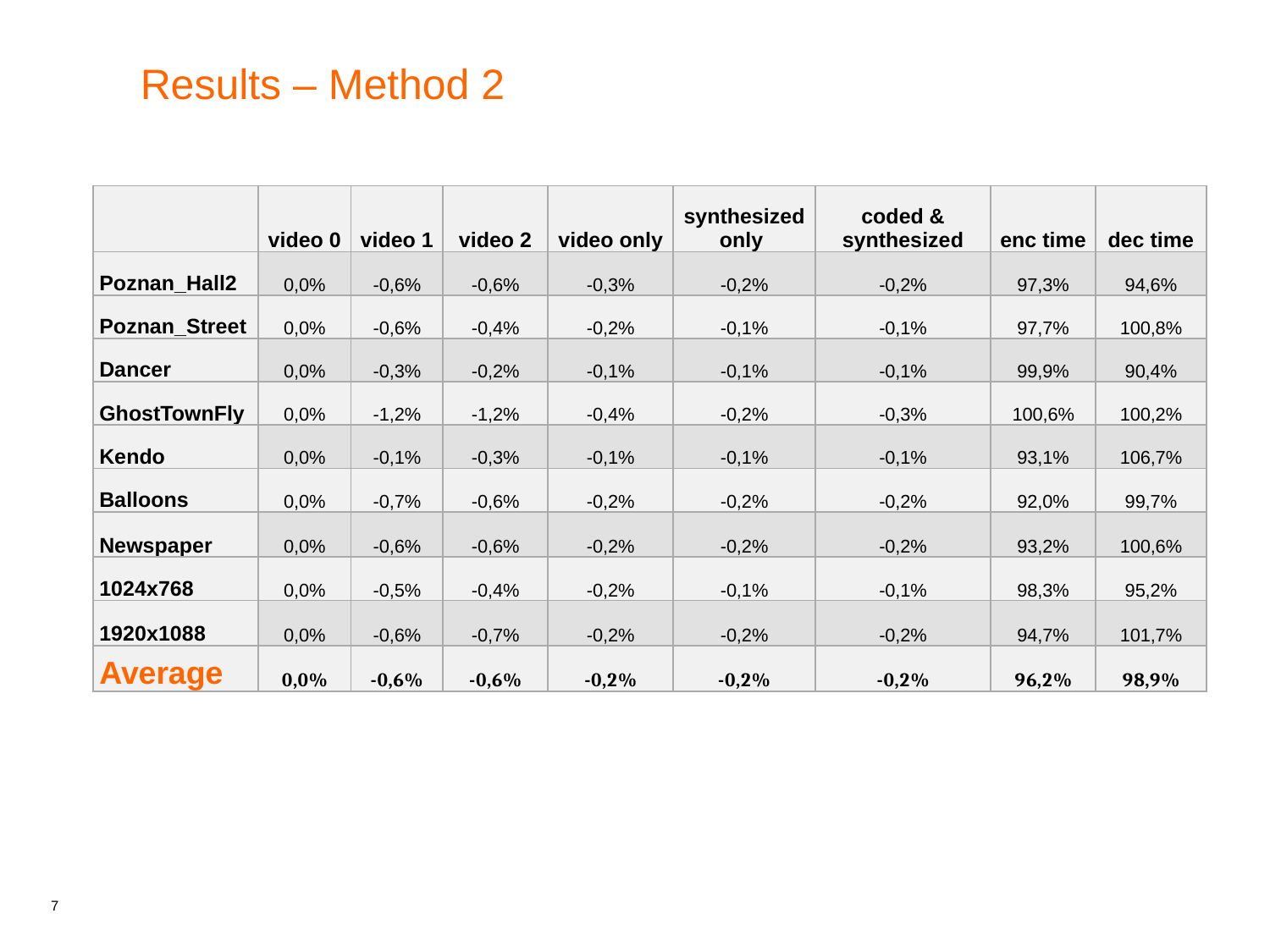

# Results – Method 2
|  | video 0 | video 1 | video 2 | video only | synthesized only | coded & synthesized | enc time | dec time |
| --- | --- | --- | --- | --- | --- | --- | --- | --- |
| Poznan\_Hall2 | 0,0% | -0,6% | -0,6% | -0,3% | -0,2% | -0,2% | 97,3% | 94,6% |
| Poznan\_Street | 0,0% | -0,6% | -0,4% | -0,2% | -0,1% | -0,1% | 97,7% | 100,8% |
| Dancer | 0,0% | -0,3% | -0,2% | -0,1% | -0,1% | -0,1% | 99,9% | 90,4% |
| GhostTownFly | 0,0% | -1,2% | -1,2% | -0,4% | -0,2% | -0,3% | 100,6% | 100,2% |
| Kendo | 0,0% | -0,1% | -0,3% | -0,1% | -0,1% | -0,1% | 93,1% | 106,7% |
| Balloons | 0,0% | -0,7% | -0,6% | -0,2% | -0,2% | -0,2% | 92,0% | 99,7% |
| Newspaper | 0,0% | -0,6% | -0,6% | -0,2% | -0,2% | -0,2% | 93,2% | 100,6% |
| 1024x768 | 0,0% | -0,5% | -0,4% | -0,2% | -0,1% | -0,1% | 98,3% | 95,2% |
| 1920x1088 | 0,0% | -0,6% | -0,7% | -0,2% | -0,2% | -0,2% | 94,7% | 101,7% |
| Average | 0,0% | -0,6% | -0,6% | -0,2% | -0,2% | -0,2% | 96,2% | 98,9% |